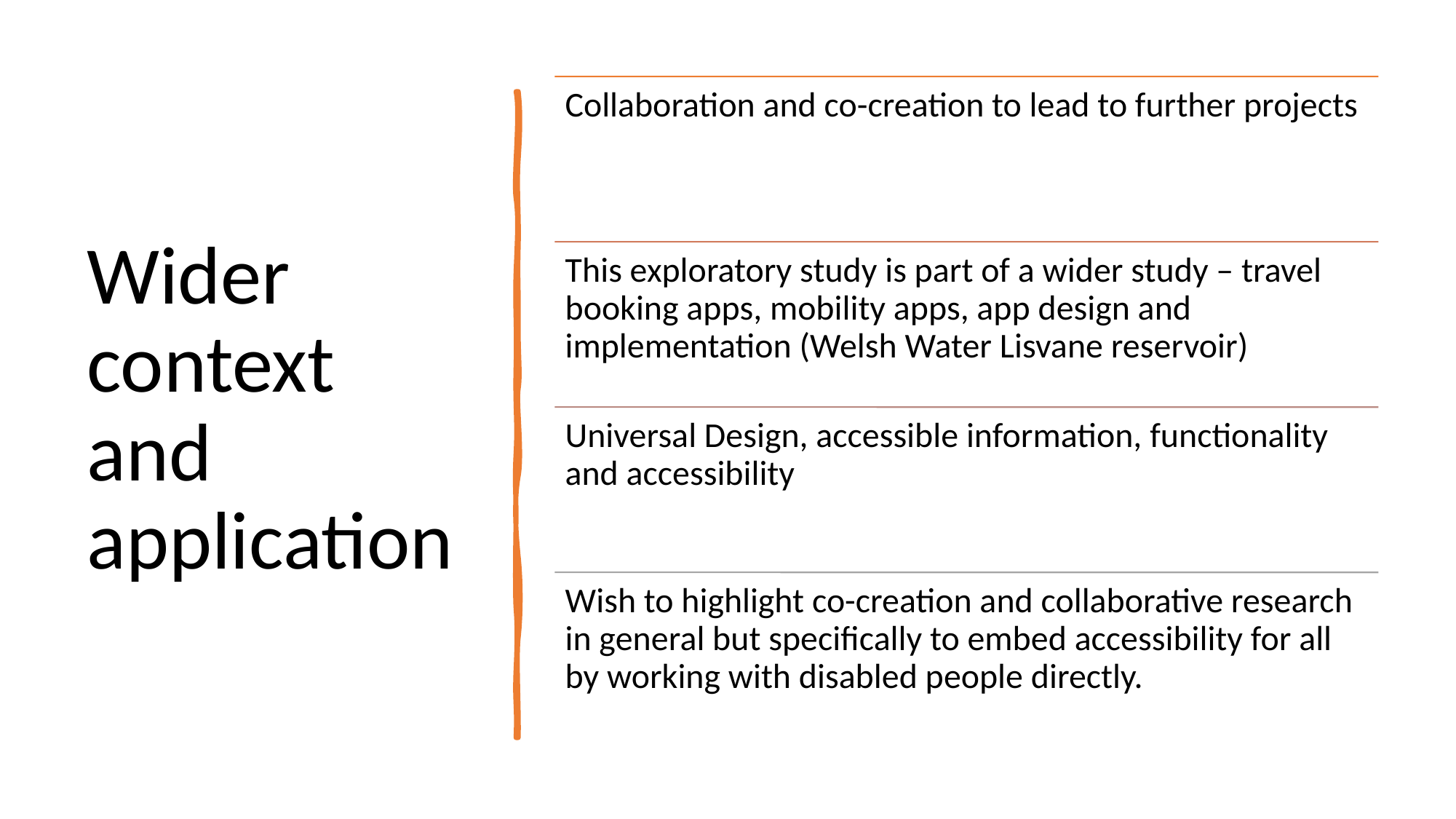

Collaboration and co-creation to lead to further projects
This exploratory study is part of a wider study – travel booking apps, mobility apps, app design and implementation (Welsh Water Lisvane reservoir)
Universal Design, accessible information, functionality and accessibility
Wish to highlight co-creation and collaborative research in general but specifically to embed accessibility for all by working with disabled people directly.
# Wider context and application